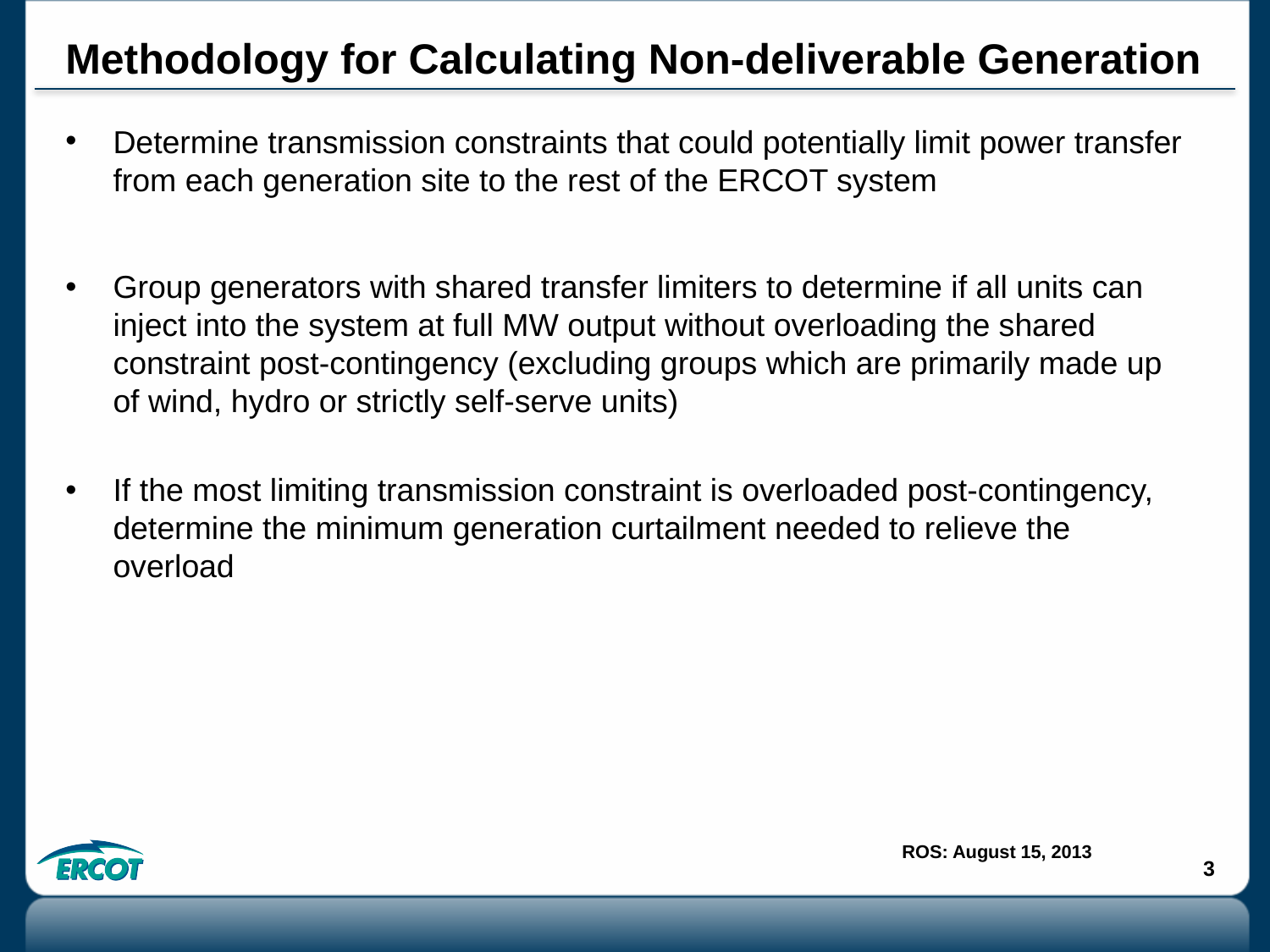

# Methodology for Calculating Non-deliverable Generation
Determine transmission constraints that could potentially limit power transfer from each generation site to the rest of the ERCOT system

Group generators with shared transfer limiters to determine if all units can inject into the system at full MW output without overloading the shared constraint post-contingency (excluding groups which are primarily made up of wind, hydro or strictly self-serve units)

If the most limiting transmission constraint is overloaded post-contingency, determine the minimum generation curtailment needed to relieve the overload